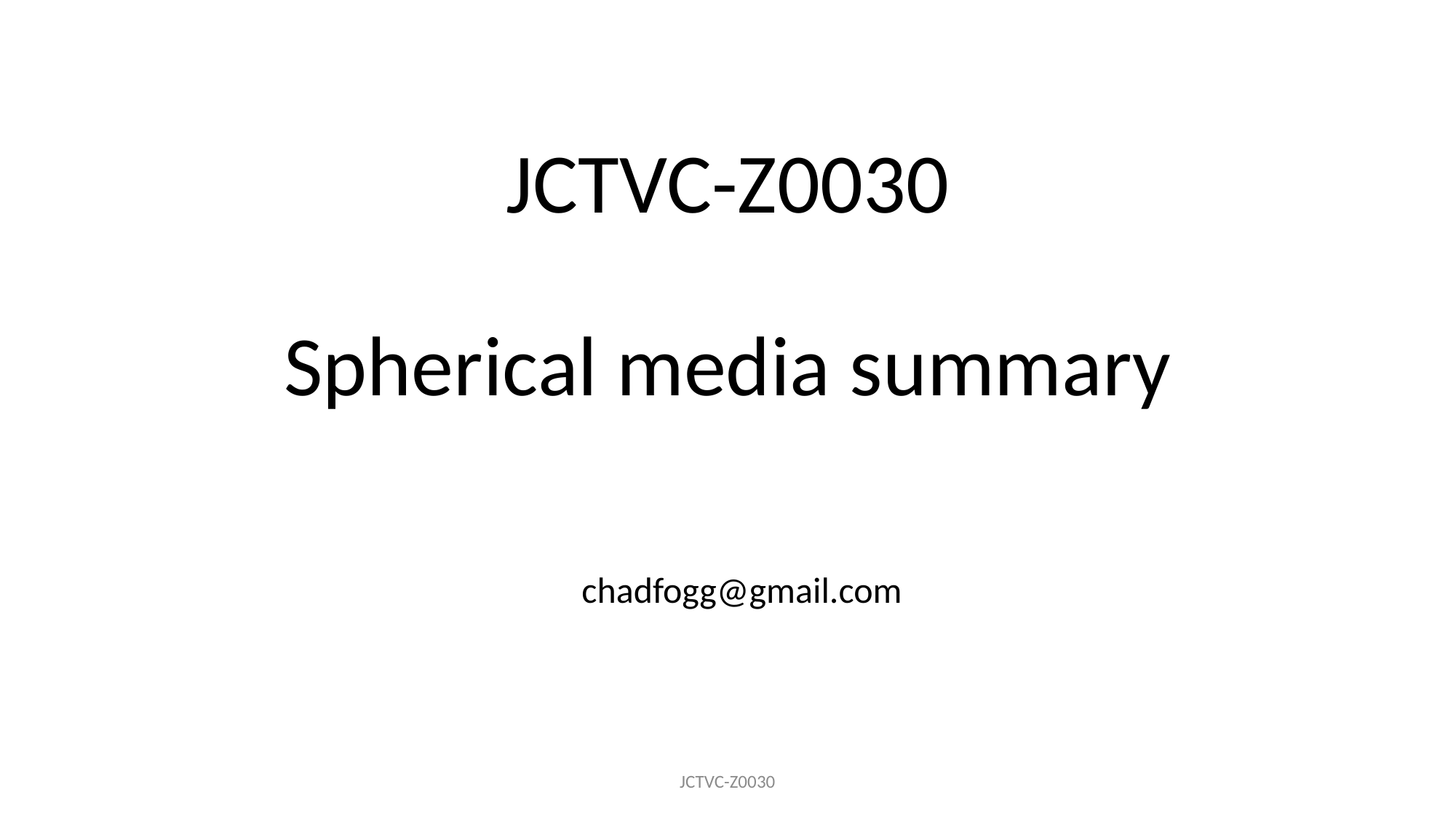

# JCTVC-Z0030 Spherical media summary
chadfogg@gmail.com
JCTVC-Z0030